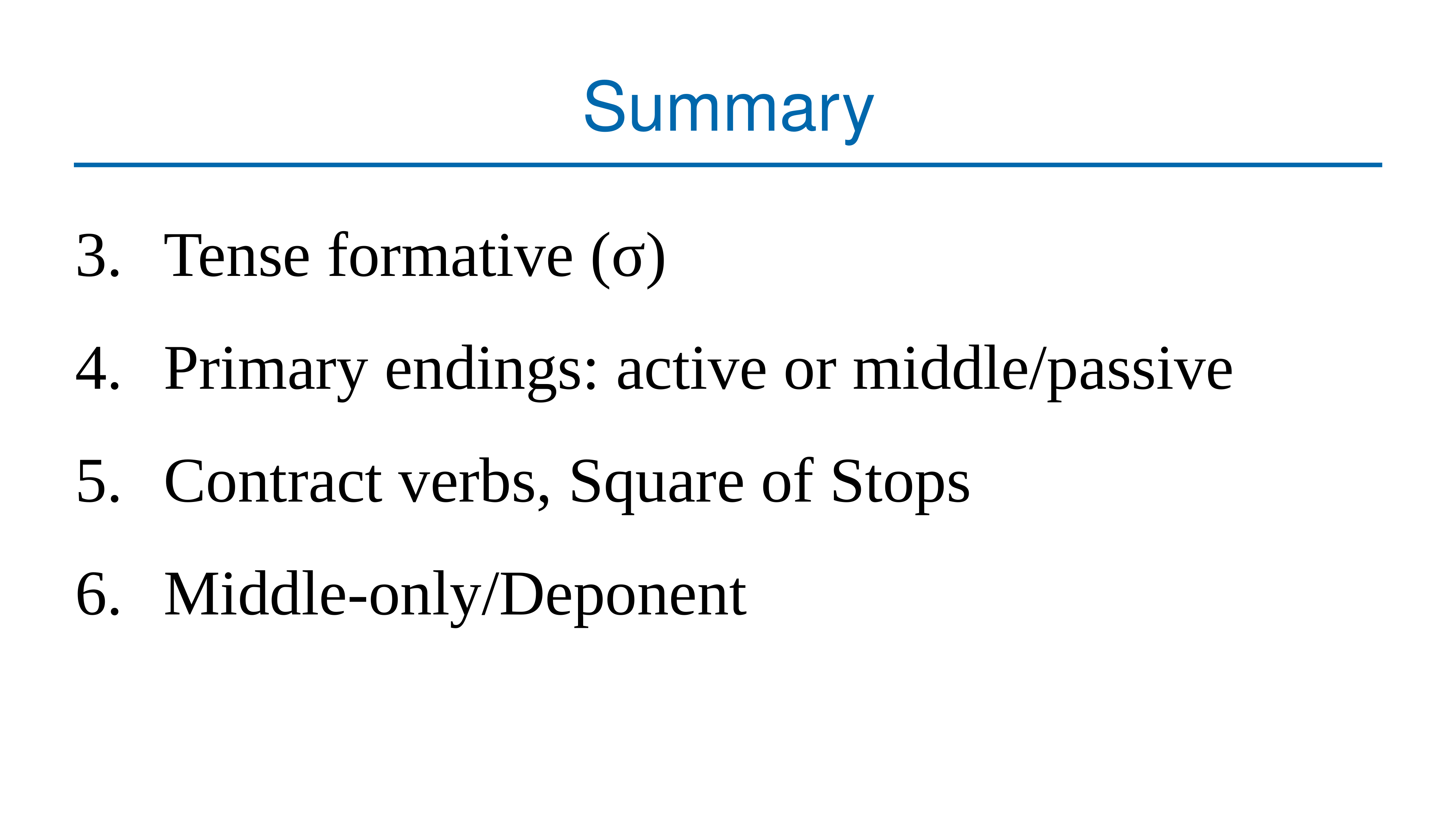

# Summary
Tense formative (σ)
Primary endings: active or middle/passive
Contract verbs, Square of Stops
Middle-only/Deponent